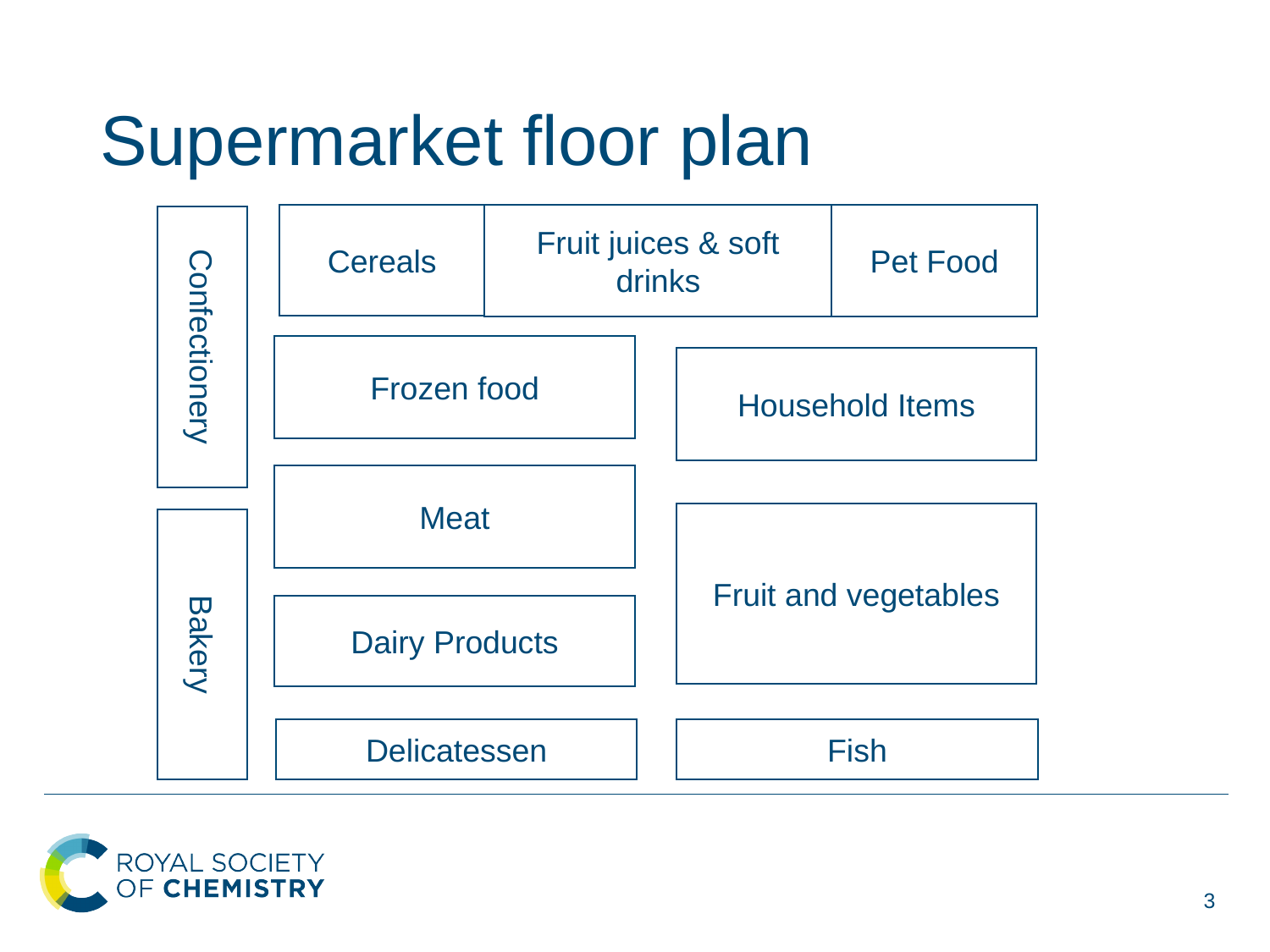

# Supermarket floor plan
Cereals
Fruit juices & soft drinks
Pet Food
Confectionery
Frozen food
Household Items
Meat
Fruit and vegetables
Dairy Products
Bakery
Delicatessen
Fish
3